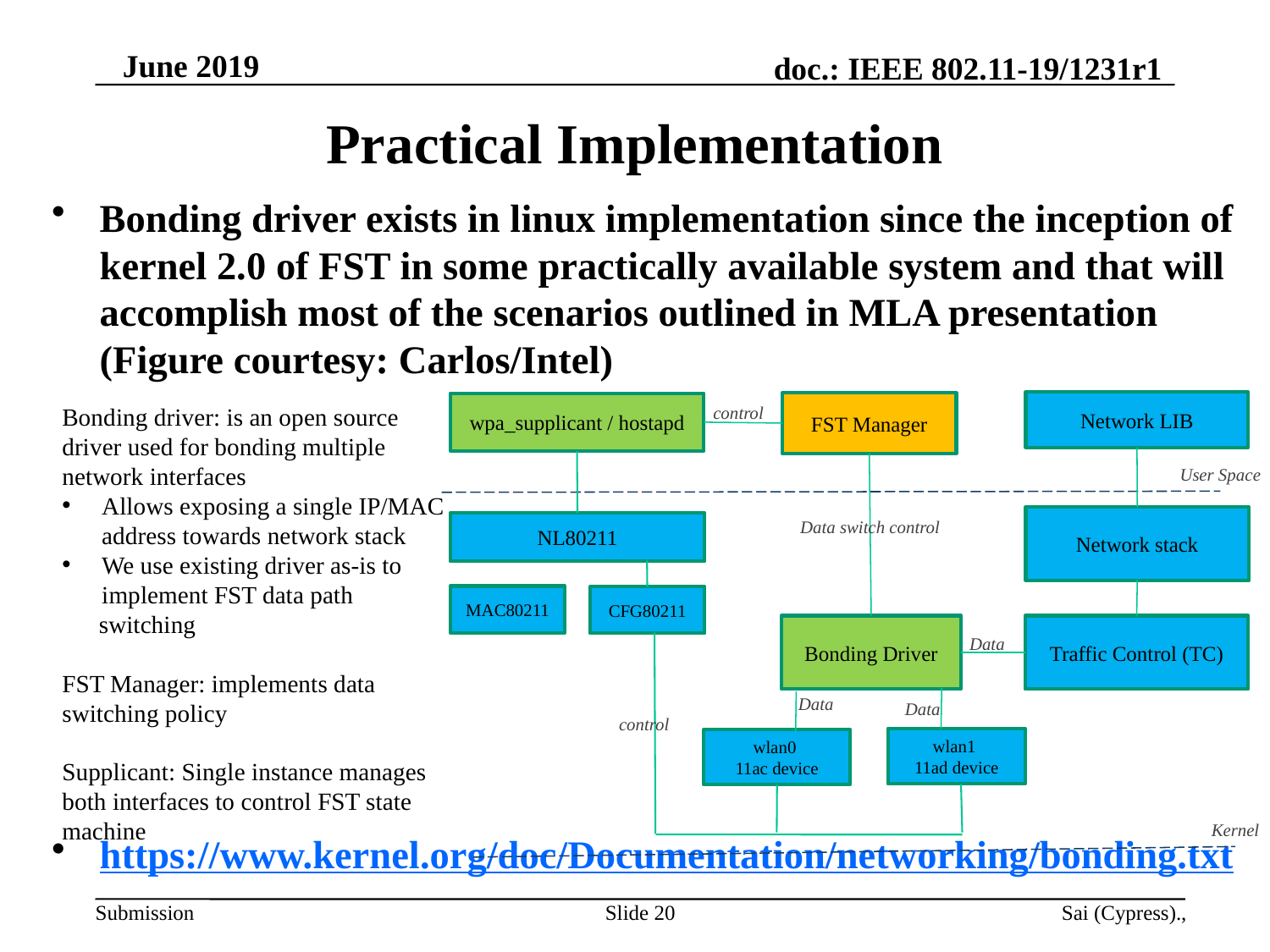

# Practical Implementation
Bonding driver exists in linux implementation since the inception of kernel 2.0 of FST in some practically available system and that will accomplish most of the scenarios outlined in MLA presentation (Figure courtesy: Carlos/Intel)

https://www.kernel.org/doc/Documentation/networking/bonding.txt

Network LIB
FST Manager
wpa_supplicant / hostapd
Bonding driver: is an open source
driver used for bonding multiple
network interfaces
Allows exposing a single IP/MAC address towards network stack
We use existing driver as-is to implement FST data path
      switching

FST Manager: implements data switching policy

Supplicant: Single instance manages both interfaces to control FST state machine
control
User Space
Network stack
Data switch control
NL80211
MAC80211
CFG80211
Bonding Driver
Traffic Control (TC)
Data
Data
Data
control
wlan1
11ad device
wlan0
11ac device
Kernel
Slide 20
Sai (Cypress).,